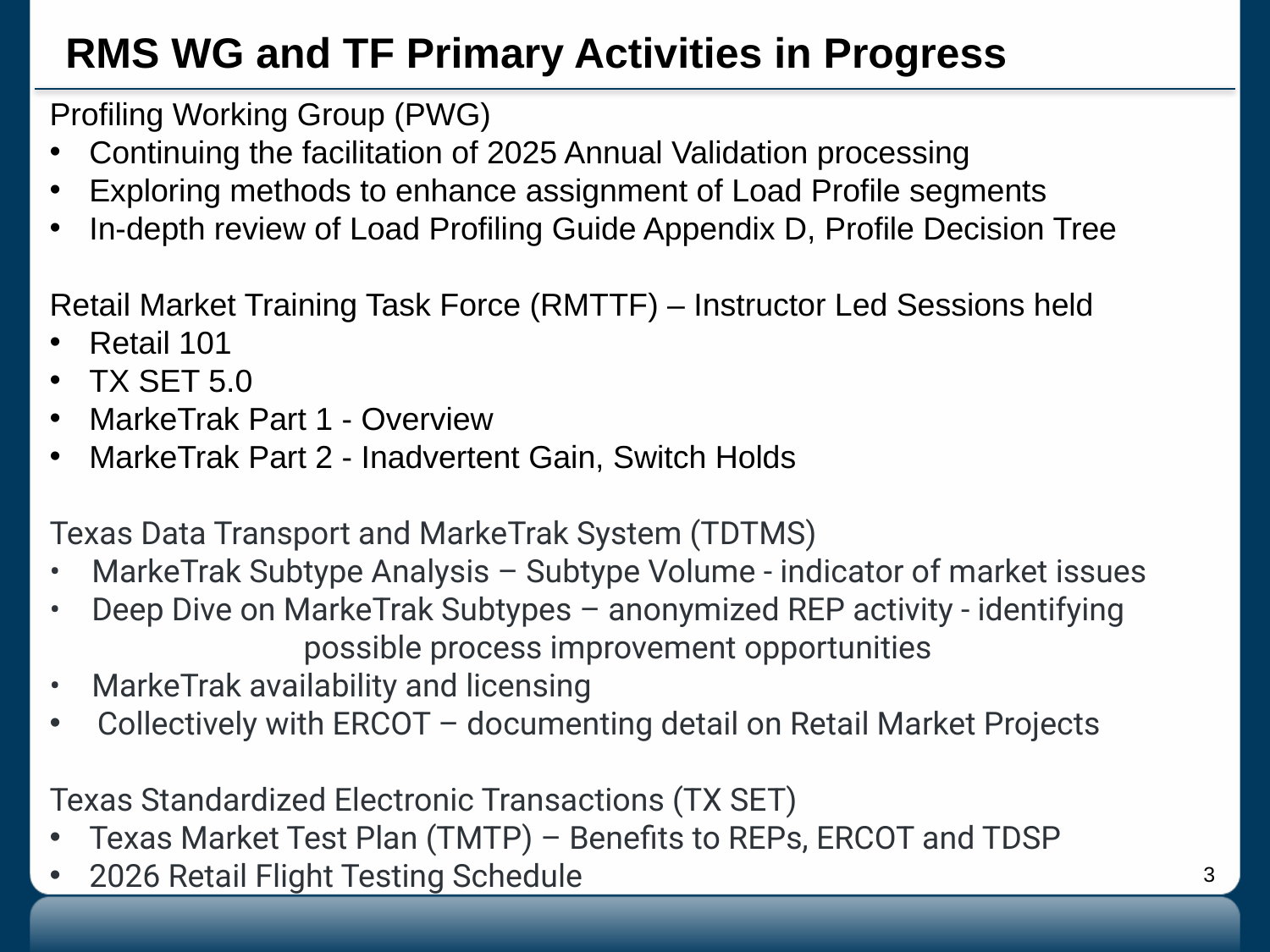

# RMS WG and TF Primary Activities in Progress
Profiling Working Group (PWG)
Continuing the facilitation of 2025 Annual Validation processing
Exploring methods to enhance assignment of Load Profile segments
In-depth review of Load Profiling Guide Appendix D, Profile Decision Tree

Retail Market Training Task Force (RMTTF) – Instructor Led Sessions held
Retail 101
TX SET 5.0
MarkeTrak Part 1 - Overview
MarkeTrak Part 2 - Inadvertent Gain, Switch Holds

Texas Data Transport and MarkeTrak System (TDTMS)
•    MarkeTrak Subtype Analysis – Subtype Volume - indicator of market issues
•    Deep Dive on MarkeTrak Subtypes – anonymized REP activity - identifying     			possible process improvement opportunities
•    MarkeTrak availability and licensing
 Collectively with ERCOT – documenting detail on Retail Market Projects

Texas Standardized Electronic Transactions (TX SET)
Texas Market Test Plan (TMTP) – Benefits to REPs, ERCOT and TDSP
2026 Retail Flight Testing Schedule